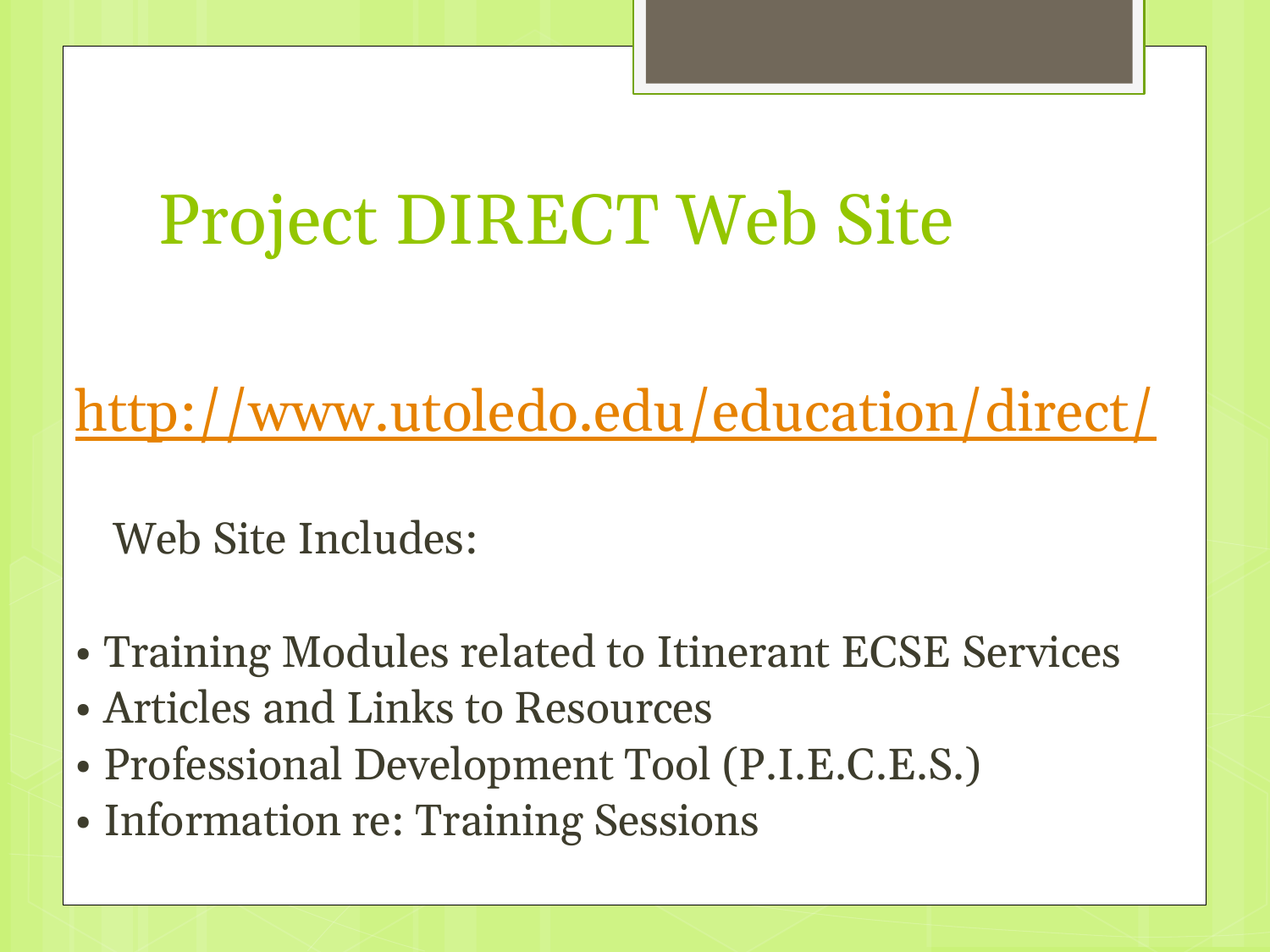

Project DIRECT Web Site

http://www.utoledo.edu/education/direct/
Web Site Includes:

• Training Modules related to Itinerant ECSE Services
• Articles and Links to Resources
• Professional Development Tool (P.I.E.C.E.S.)
• Information re: Training Sessions